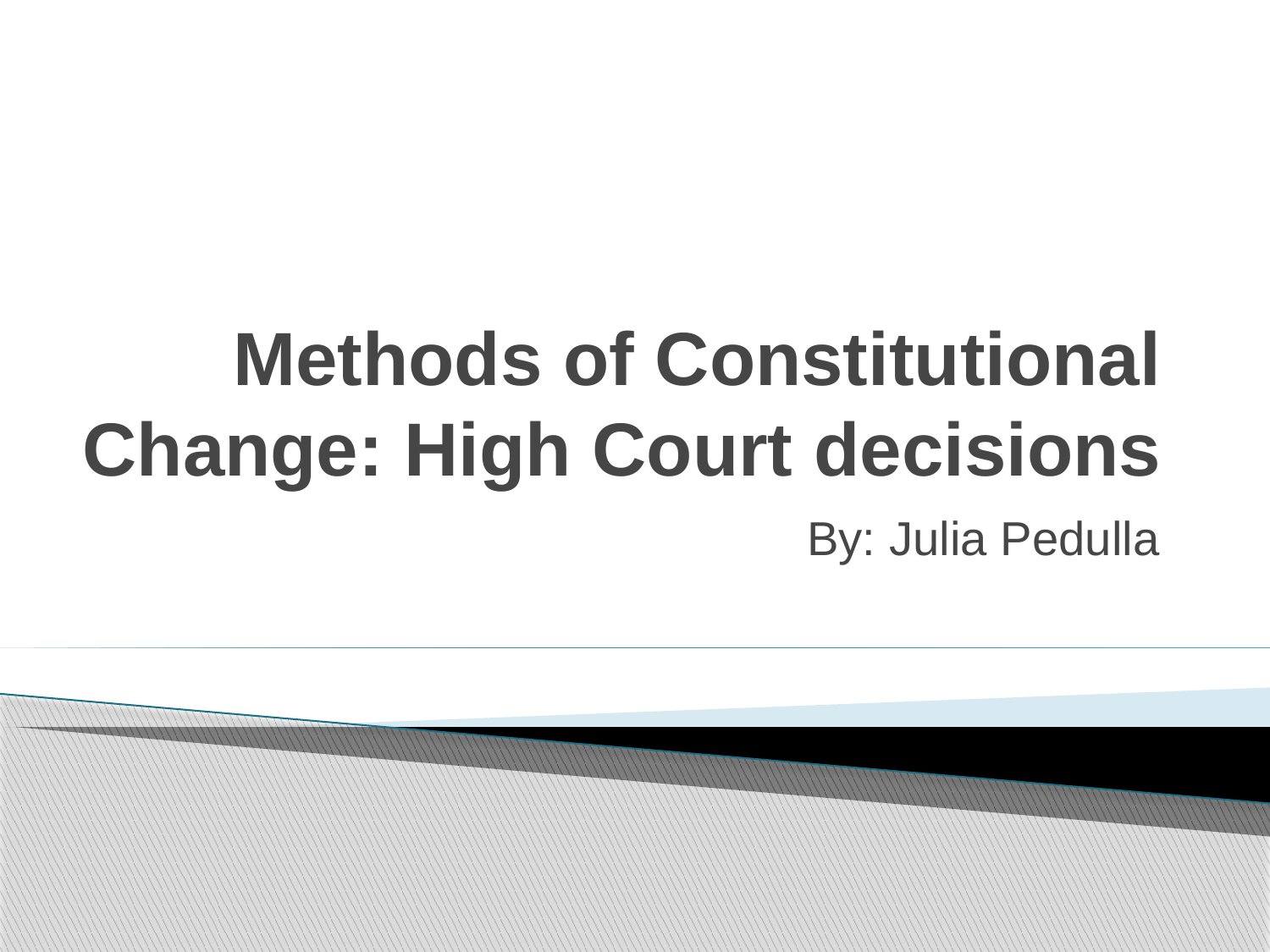

# Methods of Constitutional Change: High Court decisions
By: Julia Pedulla